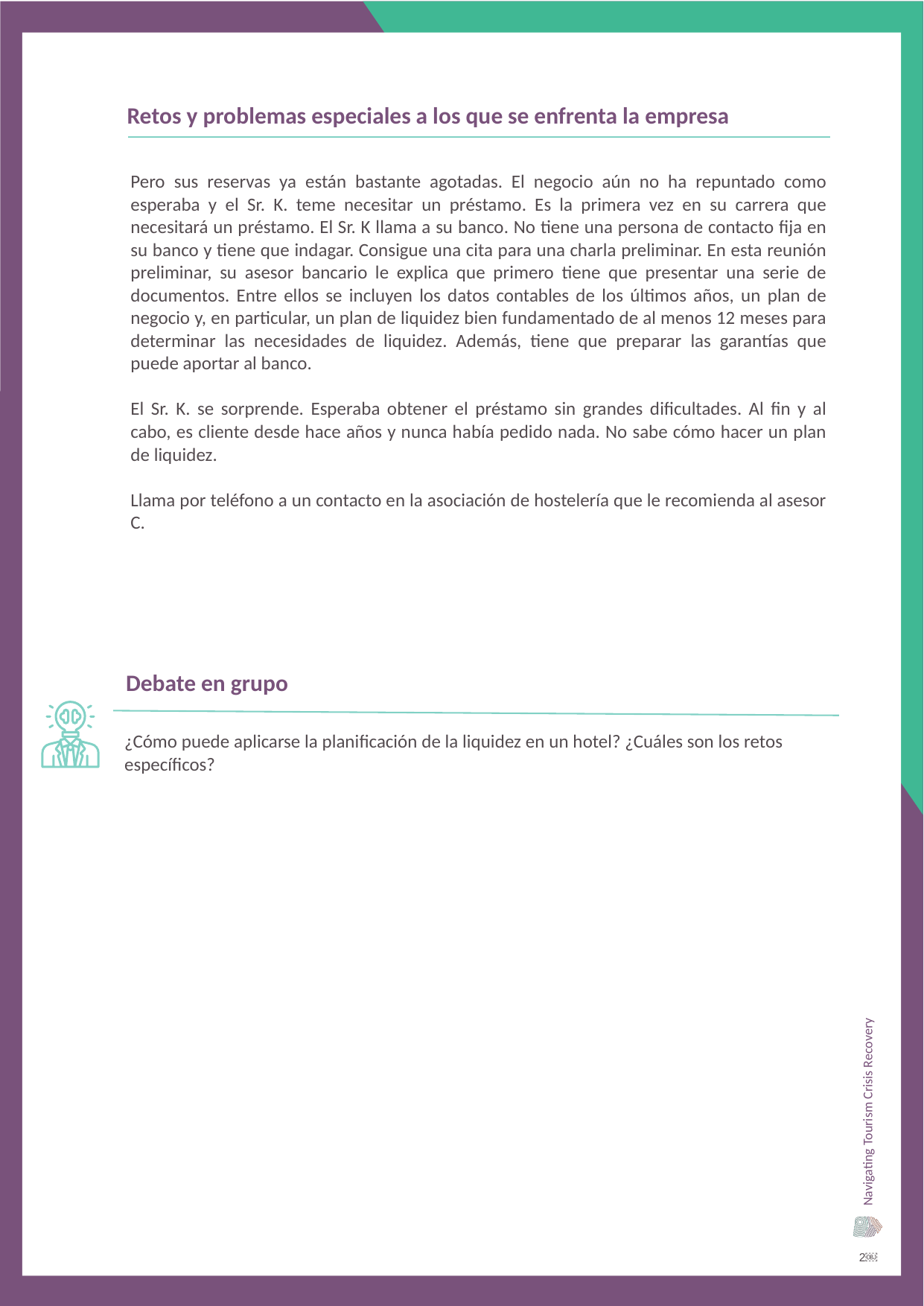

Retos y problemas especiales a los que se enfrenta la empresa
Pero sus reservas ya están bastante agotadas. El negocio aún no ha repuntado como esperaba y el Sr. K. teme necesitar un préstamo. Es la primera vez en su carrera que necesitará un préstamo. El Sr. K llama a su banco. No tiene una persona de contacto fija en su banco y tiene que indagar. Consigue una cita para una charla preliminar. En esta reunión preliminar, su asesor bancario le explica que primero tiene que presentar una serie de documentos. Entre ellos se incluyen los datos contables de los últimos años, un plan de negocio y, en particular, un plan de liquidez bien fundamentado de al menos 12 meses para determinar las necesidades de liquidez. Además, tiene que preparar las garantías que puede aportar al banco.

El Sr. K. se sorprende. Esperaba obtener el préstamo sin grandes dificultades. Al fin y al cabo, es cliente desde hace años y nunca había pedido nada. No sabe cómo hacer un plan de liquidez.

Llama por teléfono a un contacto en la asociación de hostelería que le recomienda al asesor C.
Debate en grupo

¿Cómo puede aplicarse la planificación de la liquidez en un hotel? ¿Cuáles son los retos específicos?